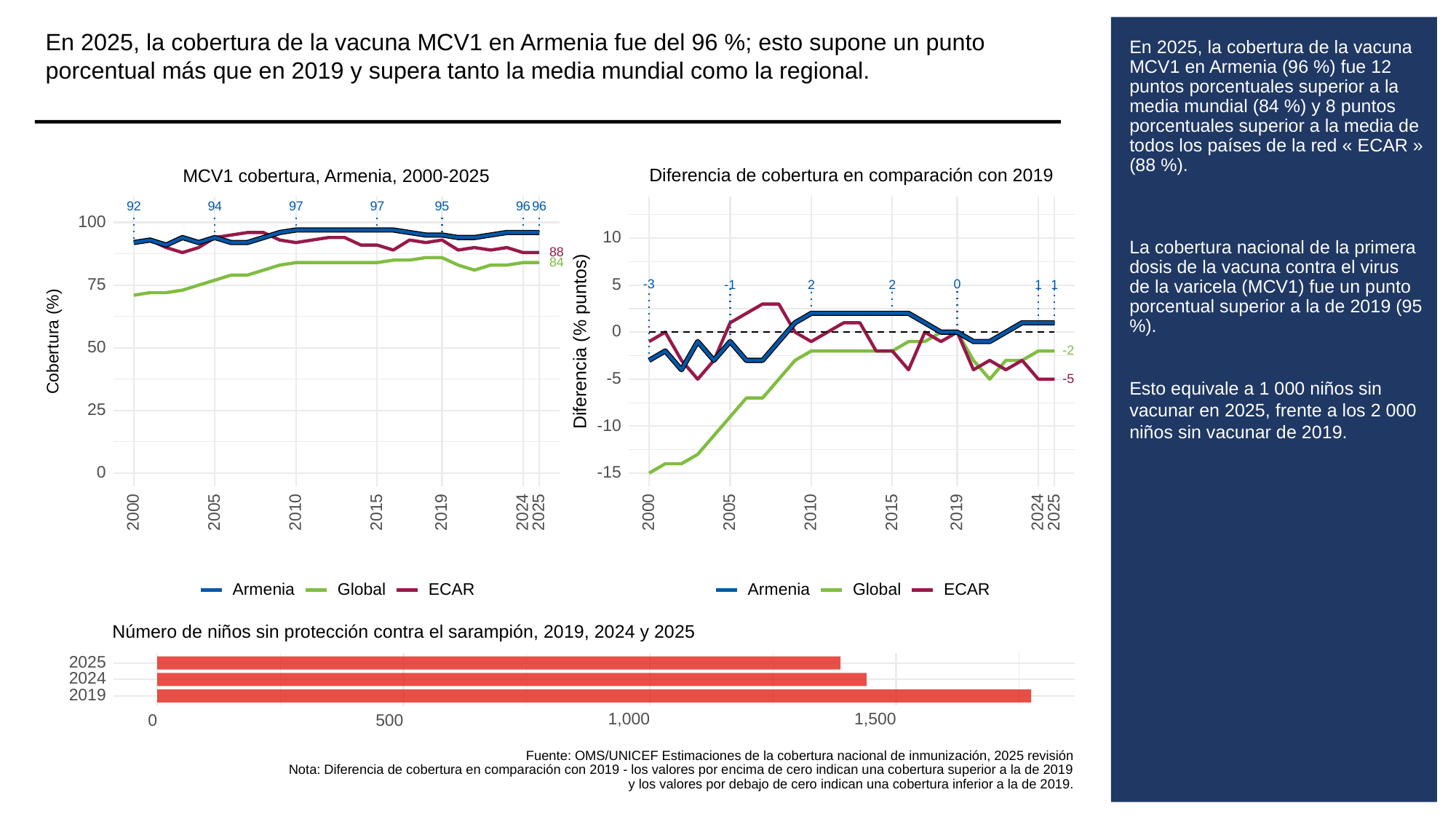

En 2025, la cobertura de la vacuna MCV1 en Armenia fue del 96 %; esto supone un punto porcentual más que en 2019 y supera tanto la media mundial como la regional.
# En 2025, la cobertura de la vacuna MCV1 en Armenia (96 %) fue 12 puntos porcentuales superior a la media mundial (84 %) y 8 puntos porcentuales superior a la media de todos los países de la red « ECAR » (88 %).

La cobertura nacional de la primera dosis de la vacuna contra el virus de la varicela (MCV1) fue un punto porcentual superior a la de 2019 (95 %).

Esto equivale a 1 000 niños sin vacunar en 2025, frente a los 2 000 niños sin vacunar de 2019.

Diferencia de cobertura en comparación con 2019
MCV1 cobertura, Armenia, 2000-2025

92
94
97
97
95
96
96

100

10

88

84

75
5
-3
0
-1
2
2
1
1

0

Diferencia (% puntos)
Cobertura (%)
50
-2

-5
-5

25

-10

0
-15

2000
2005
2010
2015
2019
2024
2025
2000
2005
2010
2015
2019
2024
2025
Global
ECAR
Global
ECAR
Armenia
Armenia

Número de niños sin protección contra el sarampión, 2019, 2024 y 2025

2025

2024

2019

1,000
1,500
0
500
Fuente: OMS/UNICEF Estimaciones de la cobertura nacional de inmunización, 2025 revisión
Nota: Diferencia de cobertura en comparación con 2019 - los valores por encima de cero indican una cobertura superior a la de 2019
y los valores por debajo de cero indican una cobertura inferior a la de 2019.